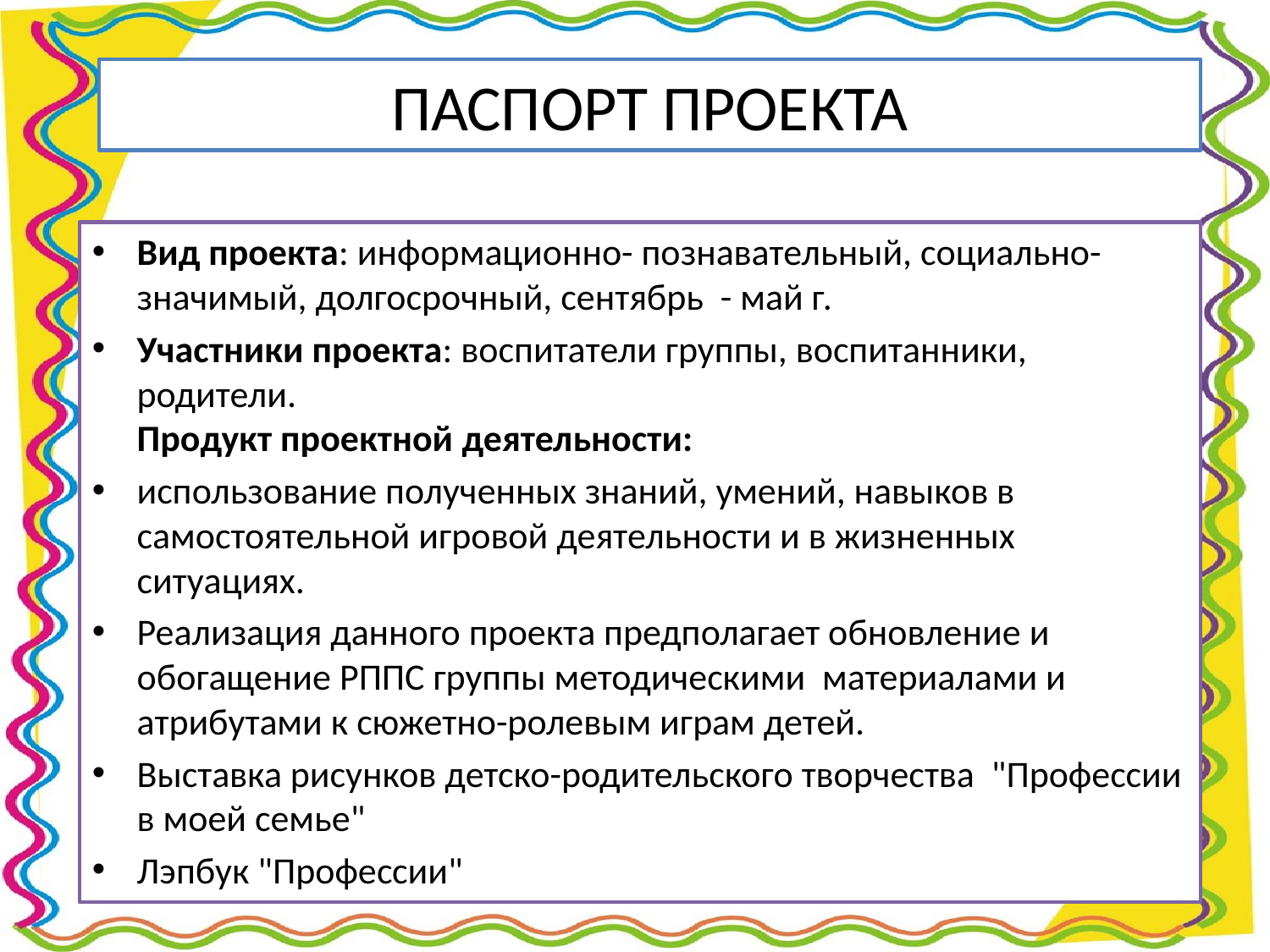

# ПАСПОРТ ПРОЕКТА
Вид проекта: информационно- познавательный, социально-значимый, долгосрочный, сентябрь  - май г.
Участники проекта: воспитатели группы, воспитанники, родители.
Продукт проектной деятельности:
использование полученных знаний, умений, навыков в самостоятельной игровой деятельности и в жизненных ситуациях.
Реализация данного проекта предполагает обновление и обогащение РППС группы методическими  материалами и атрибутами к сюжетно-ролевым играм детей.
Выставка рисунков детско-родительского творчества  "Профессии в моей семье"
Лэпбук "Профессии"